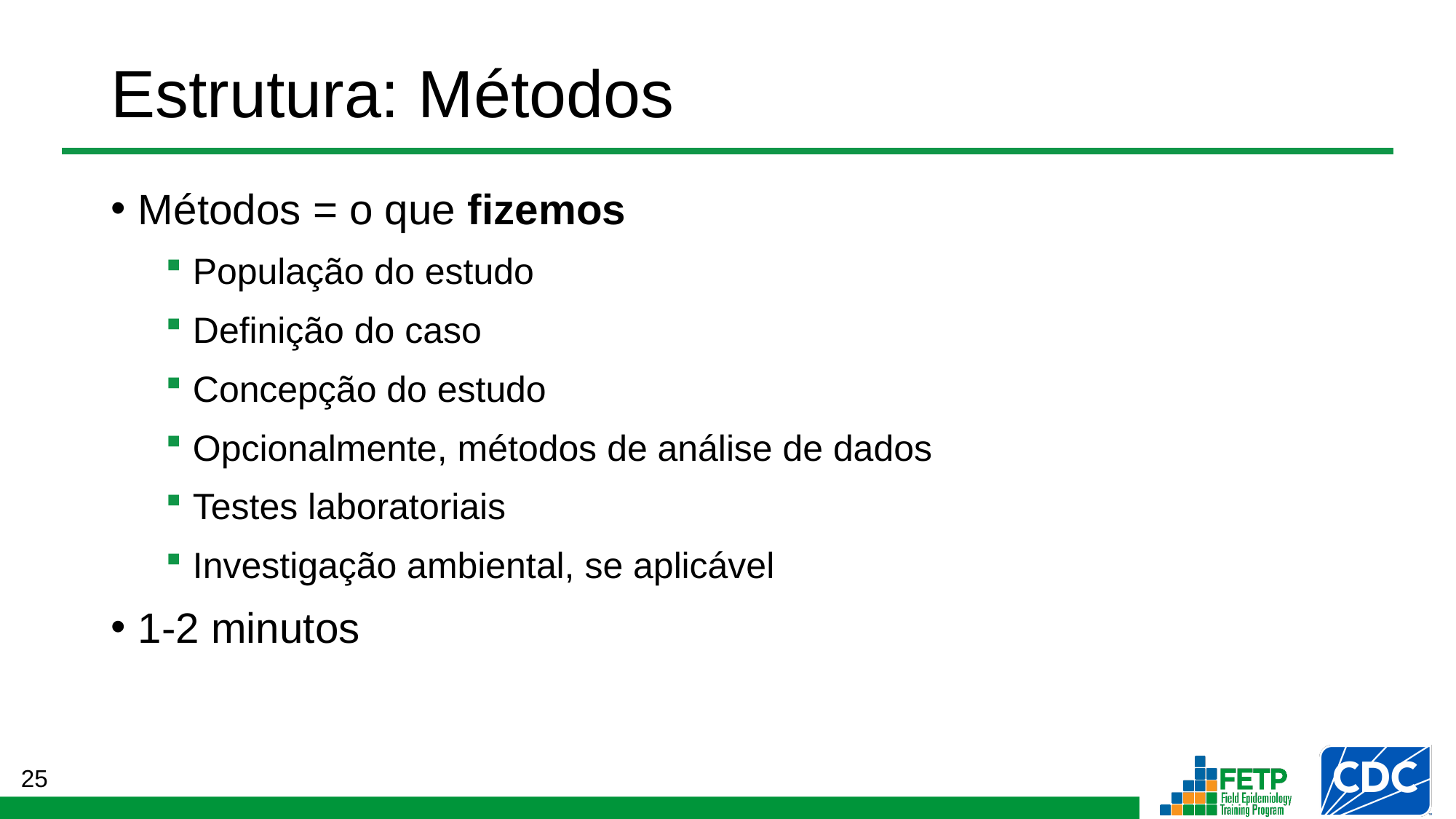

# Estrutura: Métodos
Métodos = o que fizemos
População do estudo
Definição do caso
Concepção do estudo
Opcionalmente, métodos de análise de dados
Testes laboratoriais
Investigação ambiental, se aplicável
1-2 minutos